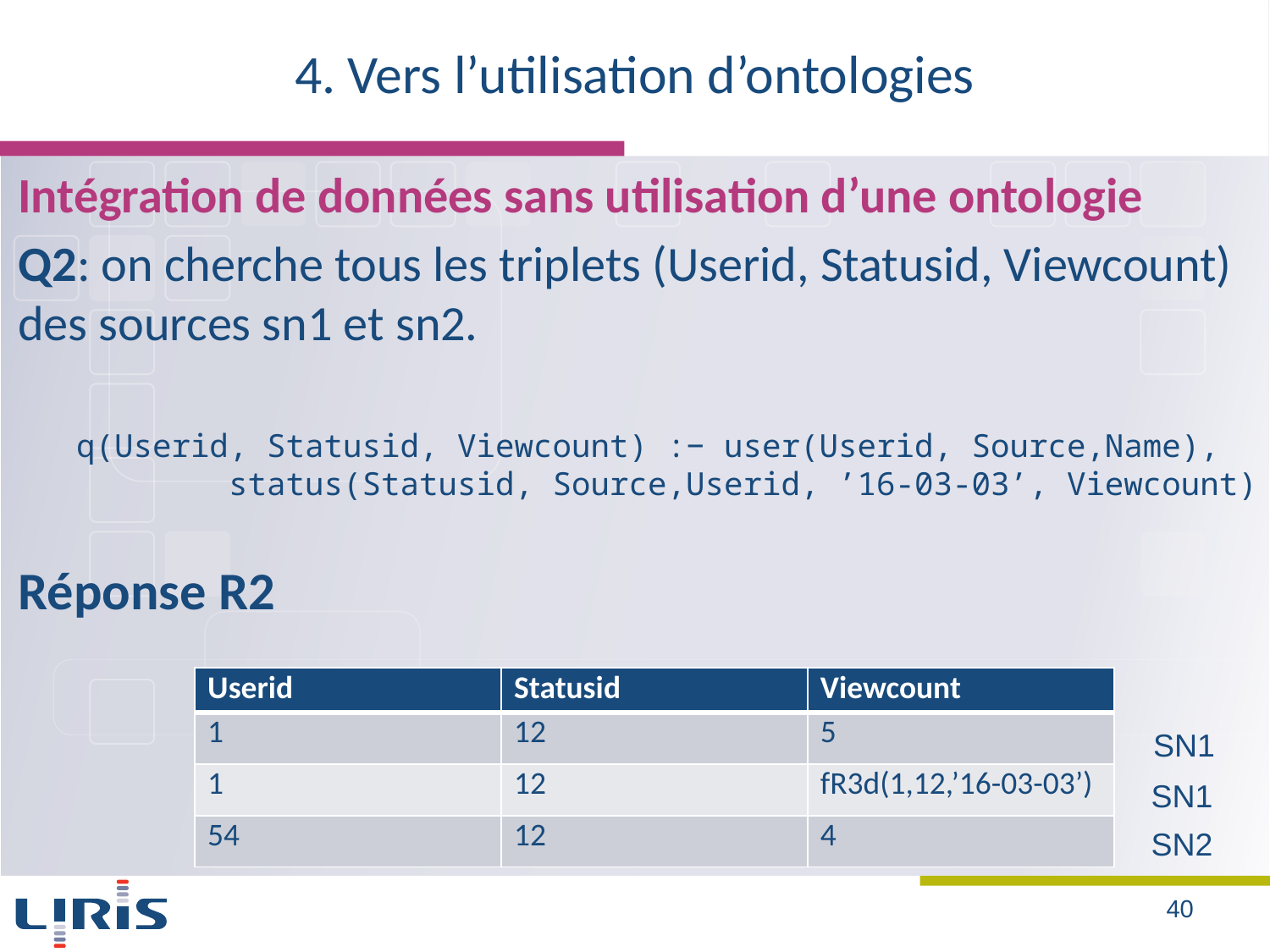

# 4. Vers l’utilisation d’ontologies
Intégration de données sans utilisation d’une ontologie
Q2: on cherche tous les triplets (Userid, Statusid, Viewcount) des sources sn1 et sn2.

q(Userid, Statusid, Viewcount) :− user(Userid, Source,Name),   status(Statusid, Source,Userid, ’16-03-03’, Viewcount)

Réponse R2
| Userid | Statusid | Viewcount |
| --- | --- | --- |
| 1 | 12 | 5 |
| 1 | 12 | fR3d(1,12,’16-03-03’) |
| 54 | 12 | 4 |
SN1
SN1
SN2
40